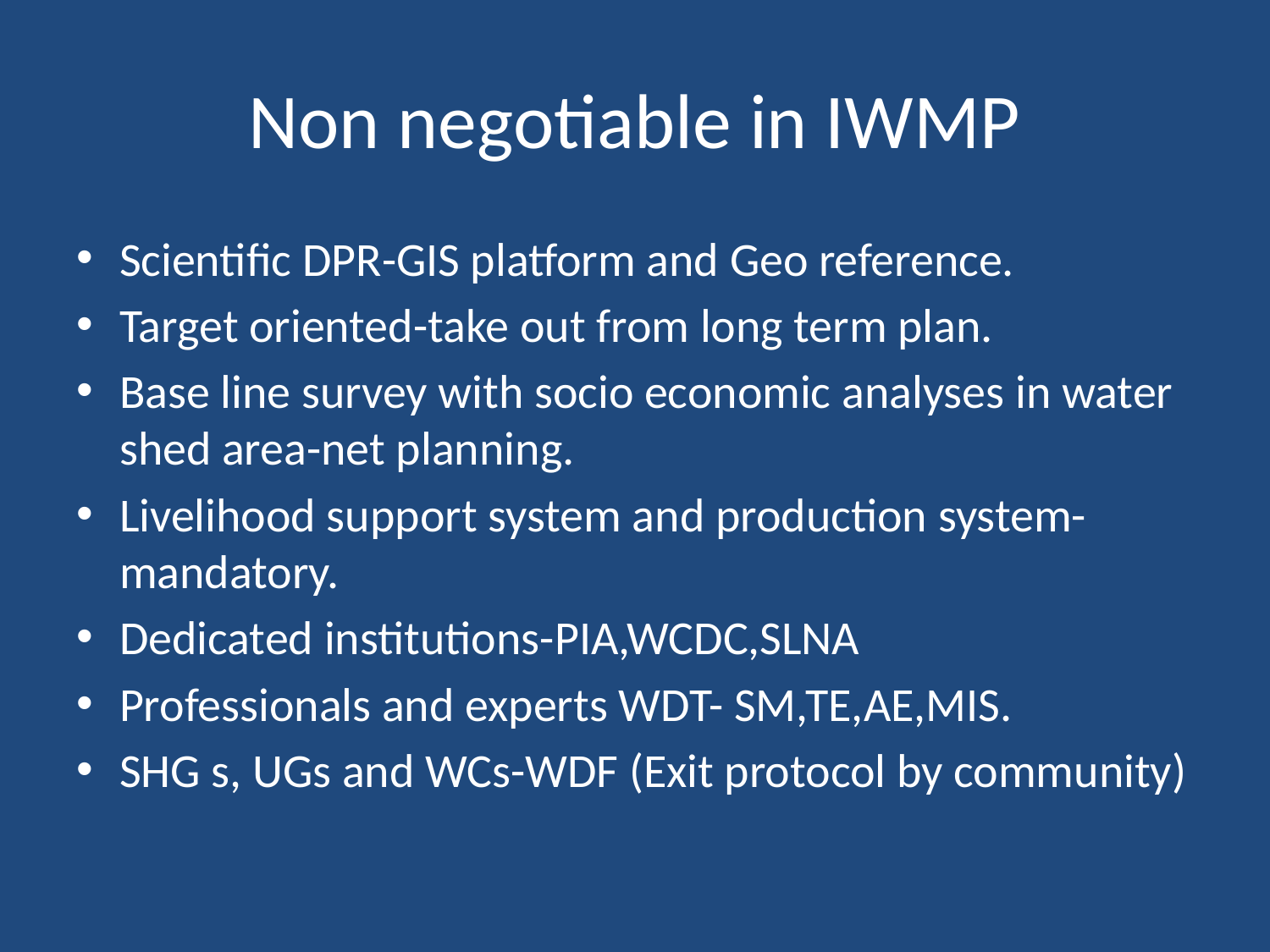

# Non negotiable in IWMP
Scientific DPR-GIS platform and Geo reference.
Target oriented-take out from long term plan.
Base line survey with socio economic analyses in water shed area-net planning.
Livelihood support system and production system-mandatory.
Dedicated institutions-PIA,WCDC,SLNA
Professionals and experts WDT- SM,TE,AE,MIS.
SHG s, UGs and WCs-WDF (Exit protocol by community)